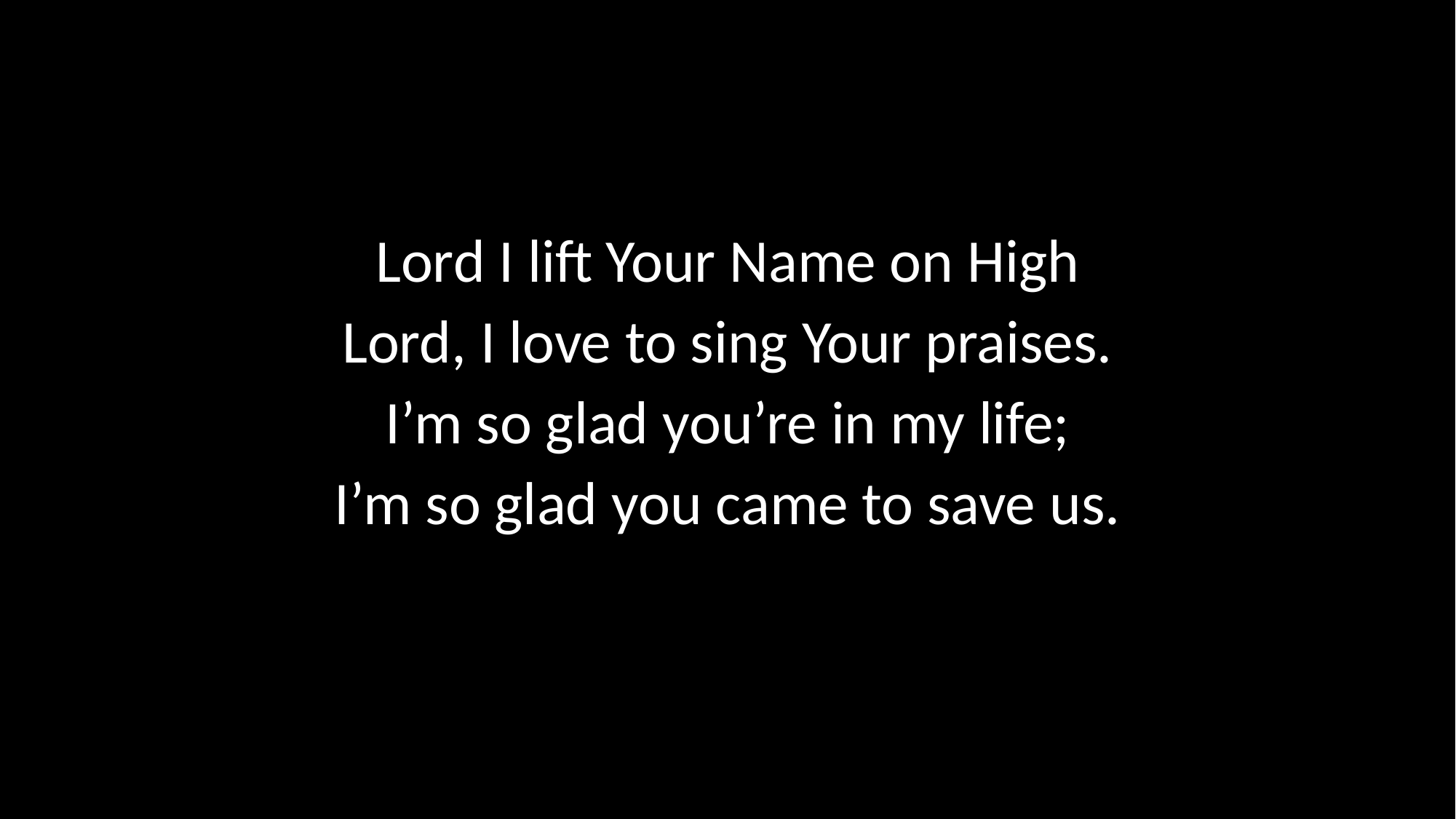

Lord I lift Your Name on High
Lord, I love to sing Your praises.
I’m so glad you’re in my life;
I’m so glad you came to save us.